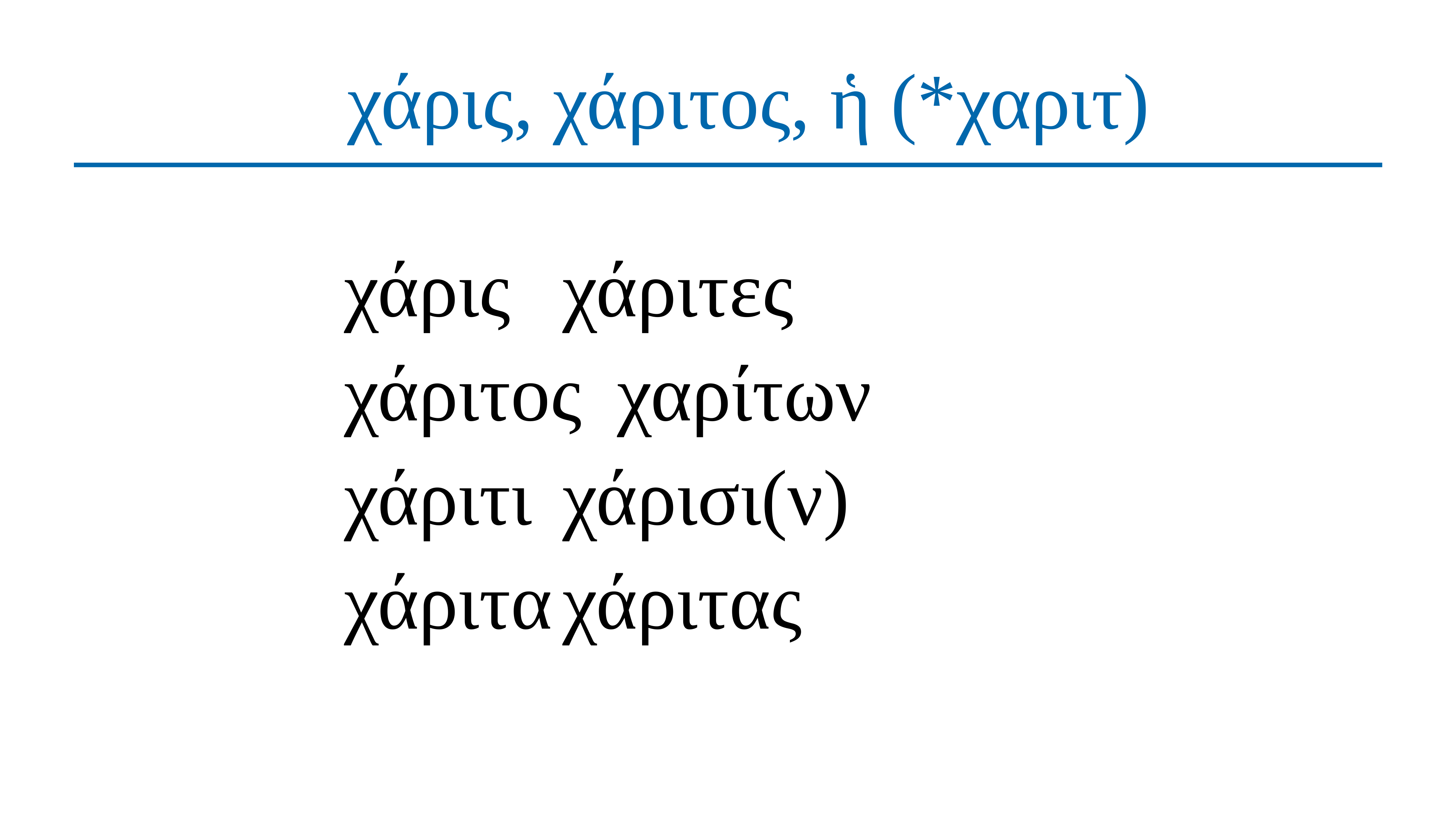

# χάρις, χάριτος, ἡ (*χαριτ)
χάρις	χάριτες
χάριτος	χαρίτων
χάριτι	χάρισι(ν)
χάριτα	χάριτας